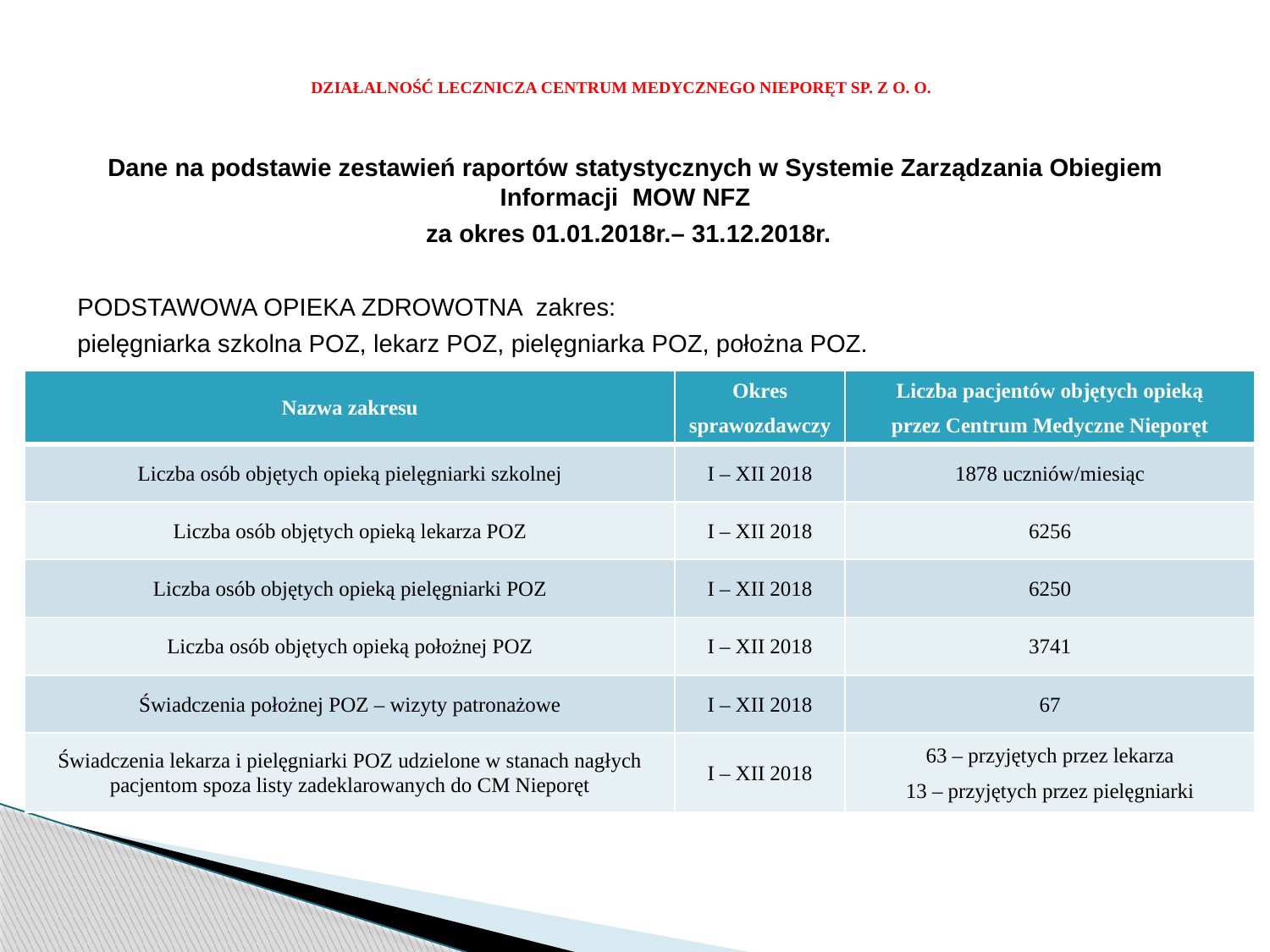

# DZIAŁALNOŚĆ LECZNICZA CENTRUM MEDYCZNEGO NIEPORĘT SP. Z O. O.
  Dane na podstawie zestawień raportów statystycznych w Systemie Zarządzania Obiegiem Informacji  MOW NFZ
za okres 01.01.2018r.– 31.12.2018r.

PODSTAWOWA OPIEKA ZDROWOTNA  zakres:
pielęgniarka szkolna POZ, lekarz POZ, pielęgniarka POZ, położna POZ.

| Nazwa zakresu | Okres sprawozdawczy | Liczba pacjentów objętych opieką przez Centrum Medyczne Nieporęt |
| --- | --- | --- |
| Liczba osób objętych opieką pielęgniarki szkolnej | I – XII 2018 | 1878 uczniów/miesiąc |
| Liczba osób objętych opieką lekarza POZ | I – XII 2018 | 6256 |
| Liczba osób objętych opieką pielęgniarki POZ | I – XII 2018 | 6250 |
| Liczba osób objętych opieką położnej POZ | I – XII 2018 | 3741 |
| Świadczenia położnej POZ – wizyty patronażowe | I – XII 2018 | 67 |
| Świadczenia lekarza i pielęgniarki POZ udzielone w stanach nagłych pacjentom spoza listy zadeklarowanych do CM Nieporęt | I – XII 2018 | 63 – przyjętych przez lekarza 13 – przyjętych przez pielęgniarki |